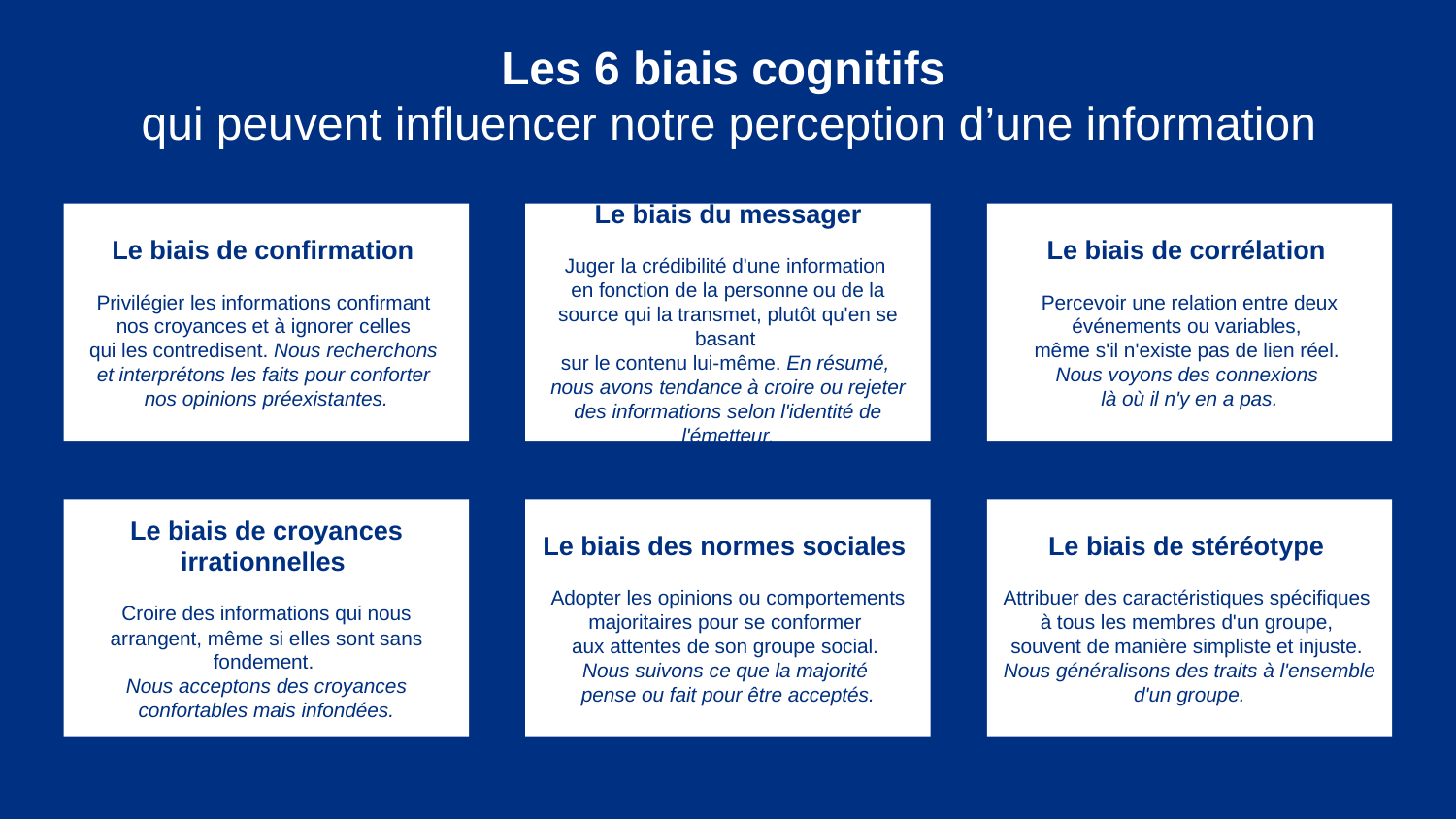

Les 6 biais cognitifs
qui peuvent influencer notre perception d’une information
Le biais de confirmation

Privilégier les informations confirmant
nos croyances et à ignorer celles
qui les contredisent. Nous recherchons
et interprétons les faits pour conforter
nos opinions préexistantes.
Le biais du messager

Juger la crédibilité d'une information
en fonction de la personne ou de la source qui la transmet, plutôt qu'en se basant
sur le contenu lui-même. En résumé,
nous avons tendance à croire ou rejeter des informations selon l'identité de l'émetteur.
Le biais de corrélation

Percevoir une relation entre deux événements ou variables,
même s'il n'existe pas de lien réel.
Nous voyons des connexions
là où il n'y en a pas.
Le biais de croyances irrationnelles

Croire des informations qui nous arrangent, même si elles sont sans fondement.
Nous acceptons des croyances confortables mais infondées.
Le biais des normes sociales

Adopter les opinions ou comportements majoritaires pour se conformer
aux attentes de son groupe social.
Nous suivons ce que la majorité
pense ou fait pour être acceptés.
Le biais de stéréotype

Attribuer des caractéristiques spécifiques
à tous les membres d'un groupe,
souvent de manière simpliste et injuste.
Nous généralisons des traits à l'ensemble
d'un groupe.